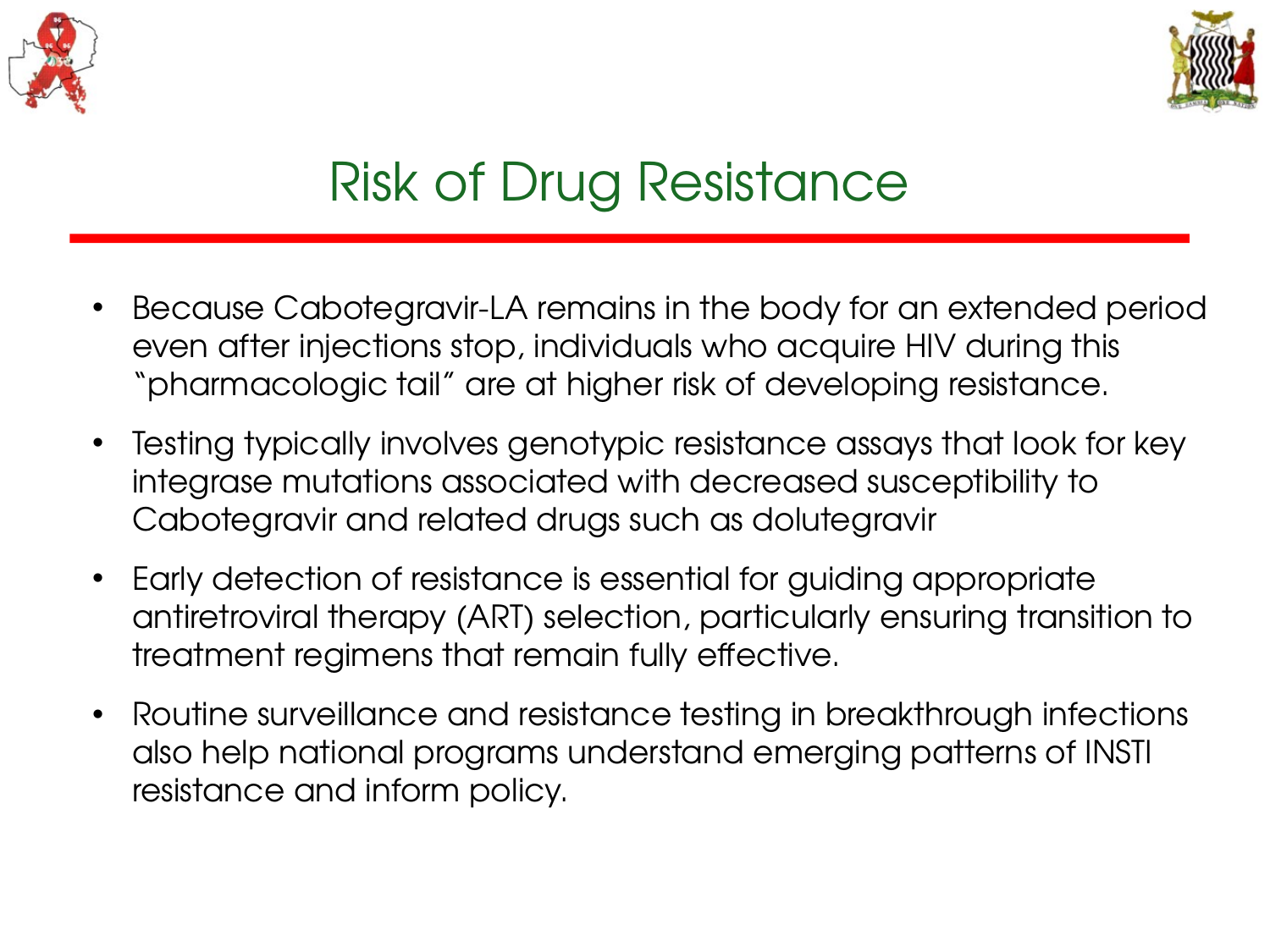

# Risk of Drug Resistance
Because Cabotegravir-LA remains in the body for an extended period even after injections stop, individuals who acquire HIV during this “pharmacologic tail” are at higher risk of developing resistance.
Testing typically involves genotypic resistance assays that look for key integrase mutations associated with decreased susceptibility to Cabotegravir and related drugs such as dolutegravir
Early detection of resistance is essential for guiding appropriate antiretroviral therapy (ART) selection, particularly ensuring transition to treatment regimens that remain fully effective.
Routine surveillance and resistance testing in breakthrough infections also help national programs understand emerging patterns of INSTI resistance and inform policy.